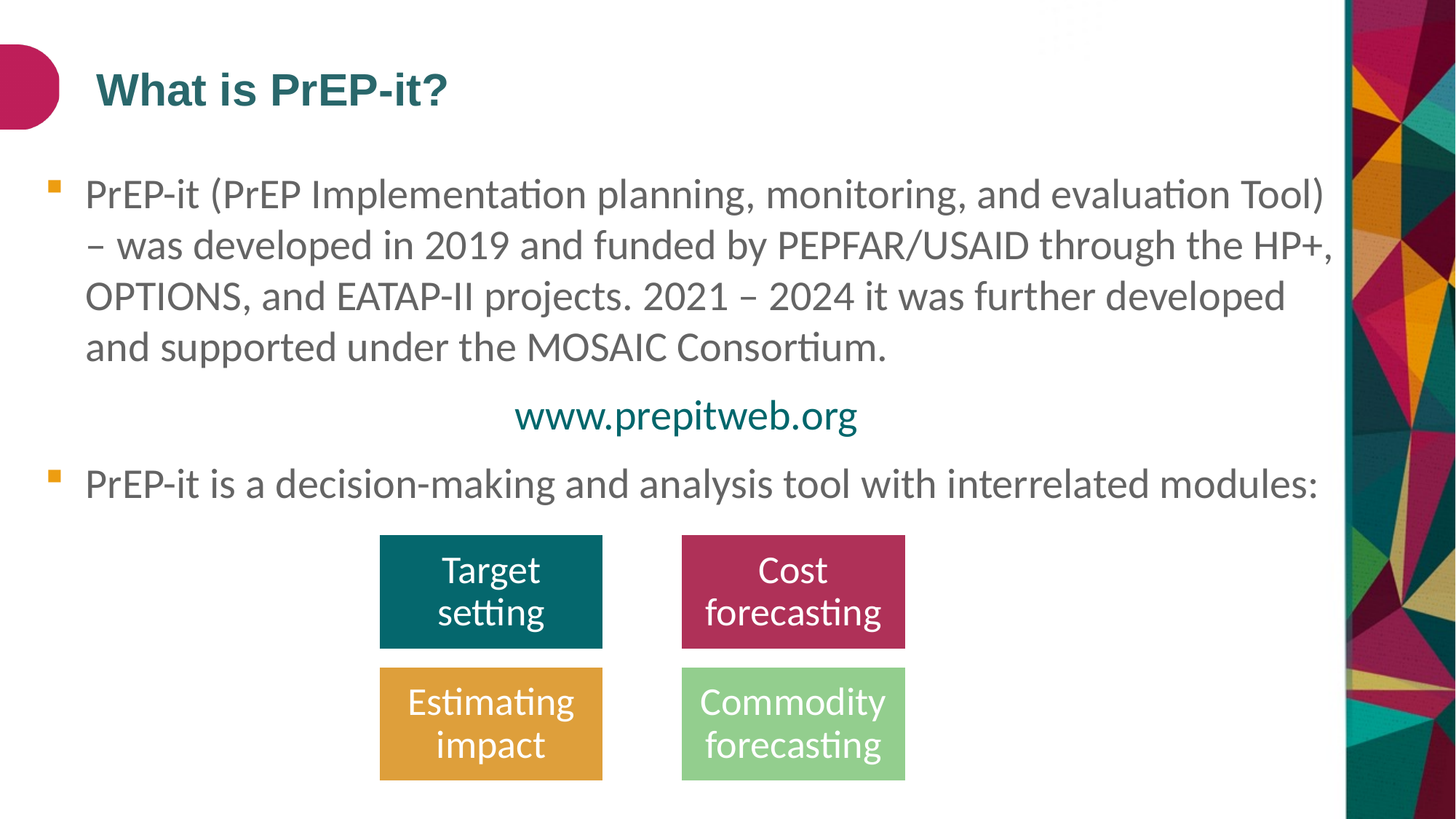

# What is PrEP-it?
PrEP-it (PrEP Implementation planning, monitoring, and evaluation Tool) – was developed in 2019 and funded by PEPFAR/USAID through the HP+, OPTIONS, and EATAP-II projects. 2021 – 2024 it was further developed and supported under the MOSAIC Consortium.
www.prepitweb.org
PrEP-it is a decision-making and analysis tool with interrelated modules:

Target setting
Cost forecasting
Estimating impact
Commodity forecasting